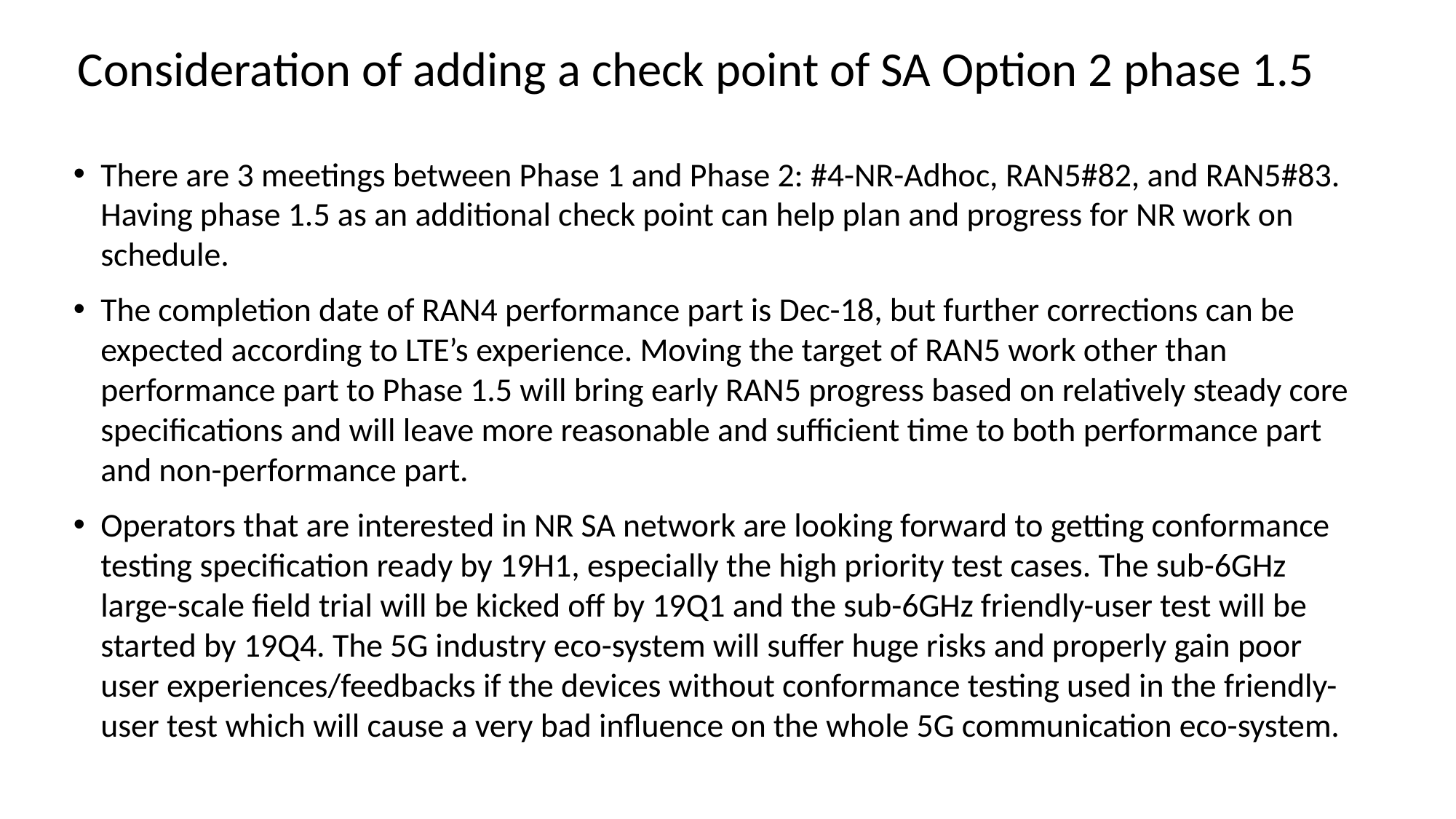

# Consideration of adding a check point of SA Option 2 phase 1.5
There are 3 meetings between Phase 1 and Phase 2: #4-NR-Adhoc, RAN5#82, and RAN5#83. Having phase 1.5 as an additional check point can help plan and progress for NR work on schedule.
The completion date of RAN4 performance part is Dec-18, but further corrections can be expected according to LTE’s experience. Moving the target of RAN5 work other than performance part to Phase 1.5 will bring early RAN5 progress based on relatively steady core specifications and will leave more reasonable and sufficient time to both performance part and non-performance part.
Operators that are interested in NR SA network are looking forward to getting conformance testing specification ready by 19H1, especially the high priority test cases. The sub-6GHz large-scale field trial will be kicked off by 19Q1 and the sub-6GHz friendly-user test will be started by 19Q4. The 5G industry eco-system will suffer huge risks and properly gain poor user experiences/feedbacks if the devices without conformance testing used in the friendly-user test which will cause a very bad influence on the whole 5G communication eco-system.